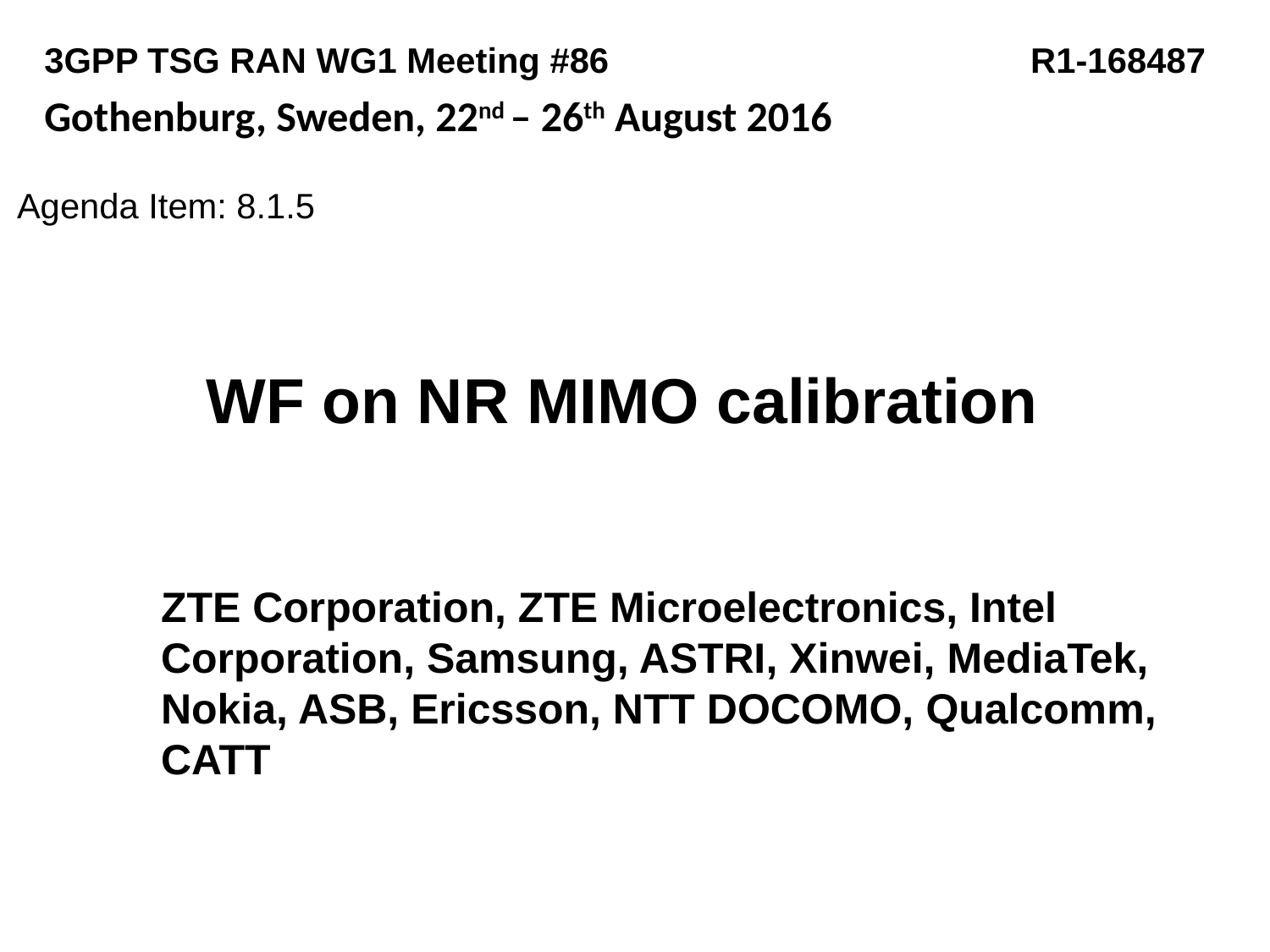

3GPP TSG RAN WG1 Meeting #86            		          R1-168487
Gothenburg, Sweden, 22nd – 26th August 2016

Agenda Item: 8.1.5
# WF on NR MIMO calibration
ZTE Corporation, ZTE Microelectronics, Intel Corporation, Samsung, ASTRI, Xinwei, MediaTek, Nokia, ASB, Ericsson, NTT DOCOMO, Qualcomm,
CATT